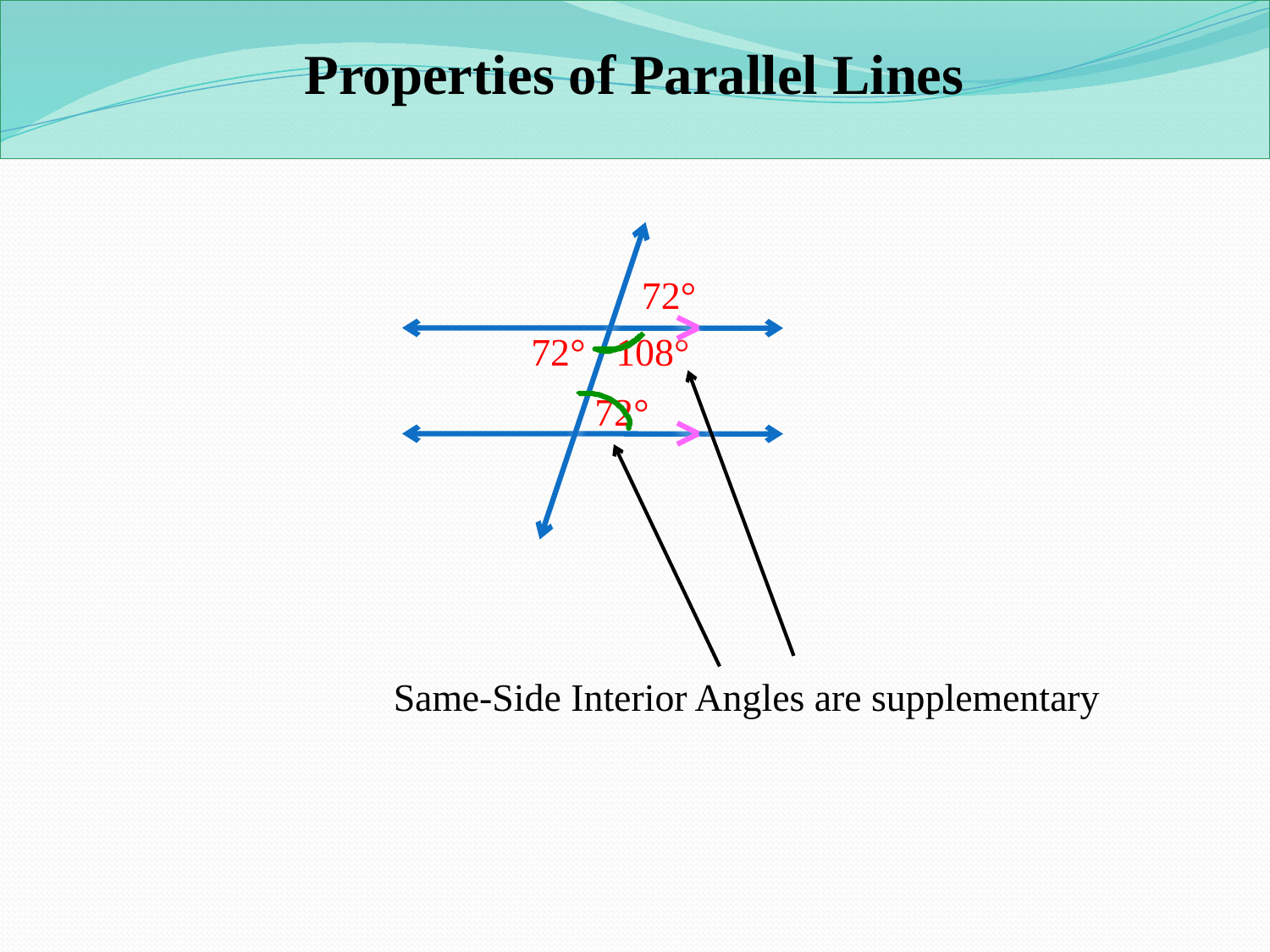

Properties of Parallel Lines
72°
72°
108°

72°

Same-Side Interior Angles are supplementary